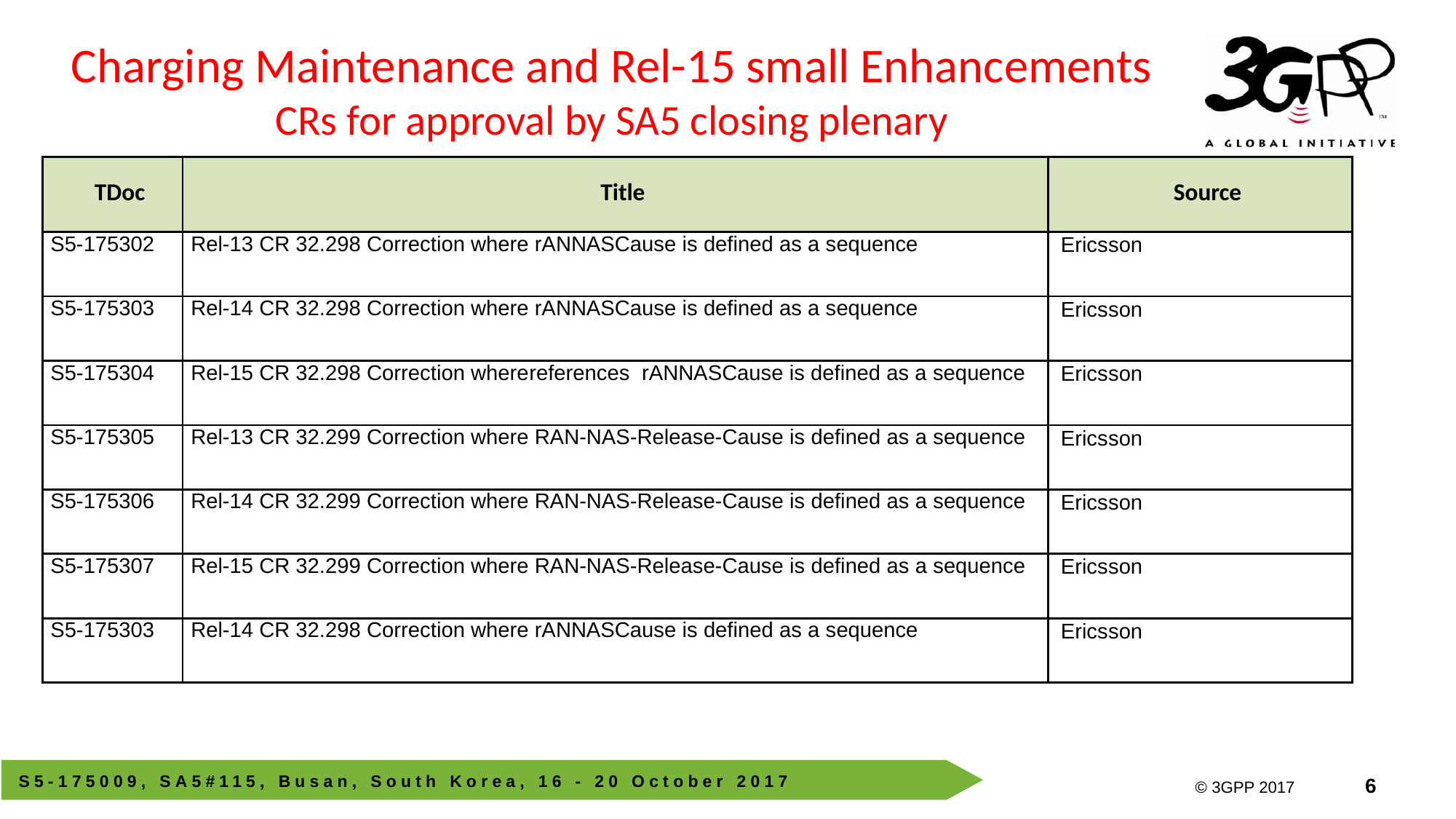

Charging Maintenance and Rel-15 small Enhancements CRs for approval by SA5 closing plenary
| TDoc | Title | Source |
| --- | --- | --- |
| S5-175302 | Rel-13 CR 32.298 Correction where rANNASCause is defined as a sequence | Ericsson |
| S5-175303 | Rel-14 CR 32.298 Correction where rANNASCause is defined as a sequence | Ericsson |
| S5-175304 | Rel-15 CR 32.298 Correction wherereferences rANNASCause is defined as a sequence | Ericsson |
| S5-175305 | Rel-13 CR 32.299 Correction where RAN-NAS-Release-Cause is defined as a sequence | Ericsson |
| S5-175306 | Rel-14 CR 32.299 Correction where RAN-NAS-Release-Cause is defined as a sequence | Ericsson |
| S5-175307 | Rel-15 CR 32.299 Correction where RAN-NAS-Release-Cause is defined as a sequence | Ericsson |
| S5-175303 | Rel-14 CR 32.298 Correction where rANNASCause is defined as a sequence | Ericsson |